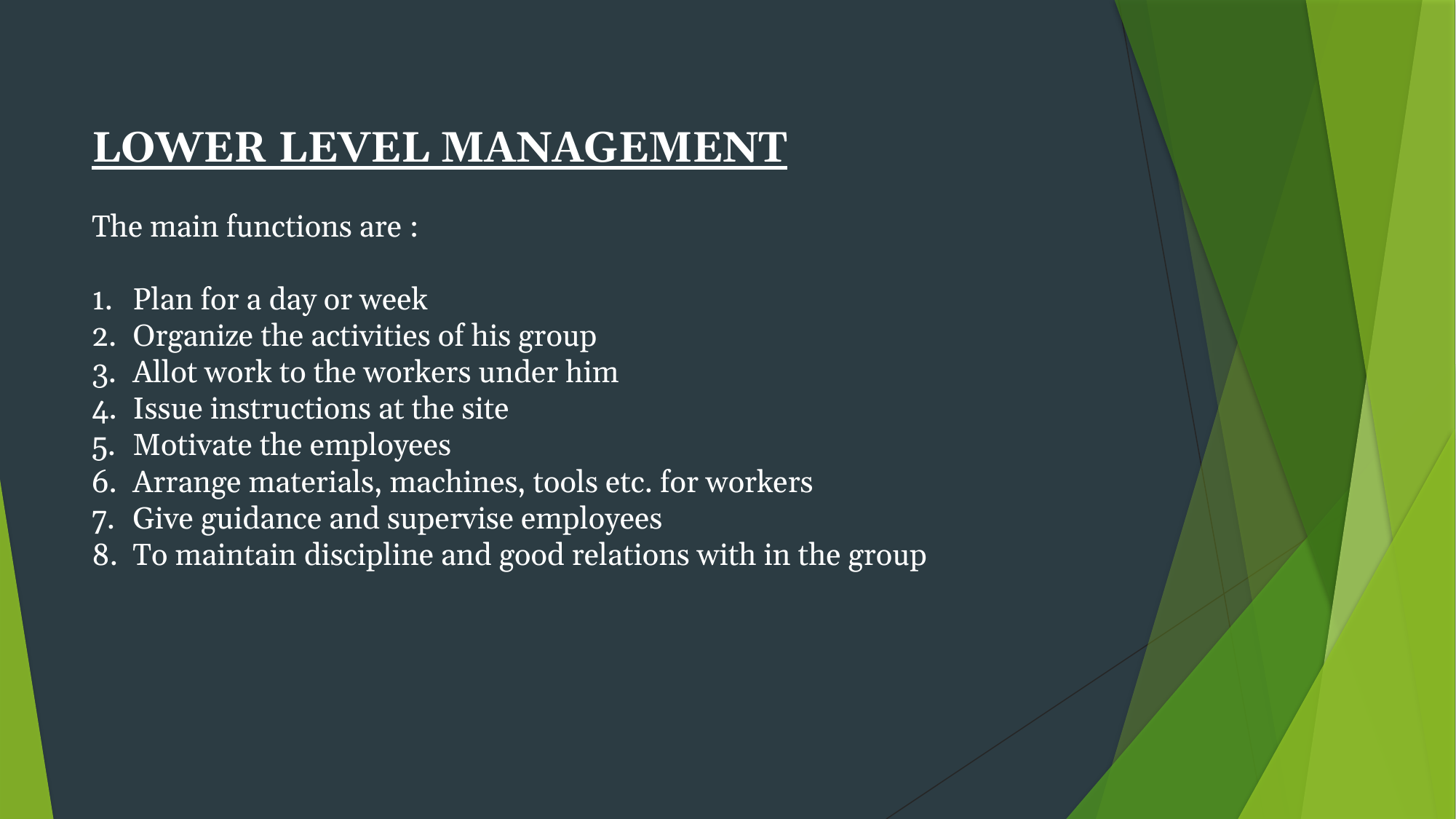

LOWER LEVEL MANAGEMENT

The main functions are :

Plan for a day or week
Organize the activities of his group
Allot work to the workers under him
Issue instructions at the site
Motivate the employees
Arrange materials, machines, tools etc. for workers
Give guidance and supervise employees
To maintain discipline and good relations with in the group